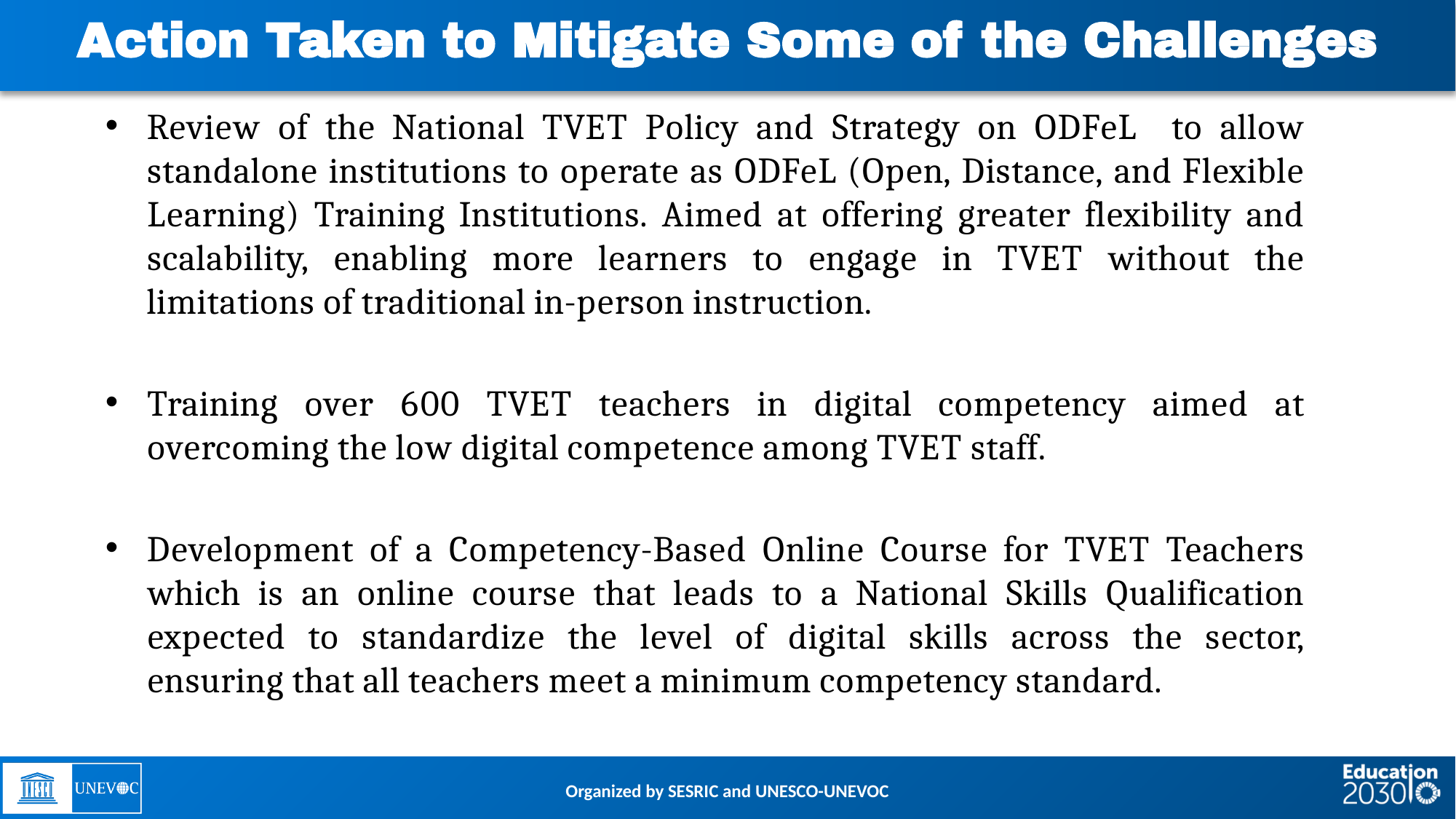

# Action Taken to Mitigate Some of the Challenges
Review of the National TVET Policy and Strategy on ODFeL  to allow standalone institutions to operate as ODFeL (Open, Distance, and Flexible Learning) Training Institutions. Aimed at offering greater flexibility and scalability, enabling more learners to engage in TVET without the limitations of traditional in-person instruction.

Training over 600 TVET teachers in digital competency aimed at overcoming the low digital competence among TVET staff.

Development of a Competency-Based Online Course for TVET Teachers which is an online course that leads to a National Skills Qualification expected to standardize the level of digital skills across the sector, ensuring that all teachers meet a minimum competency standard.